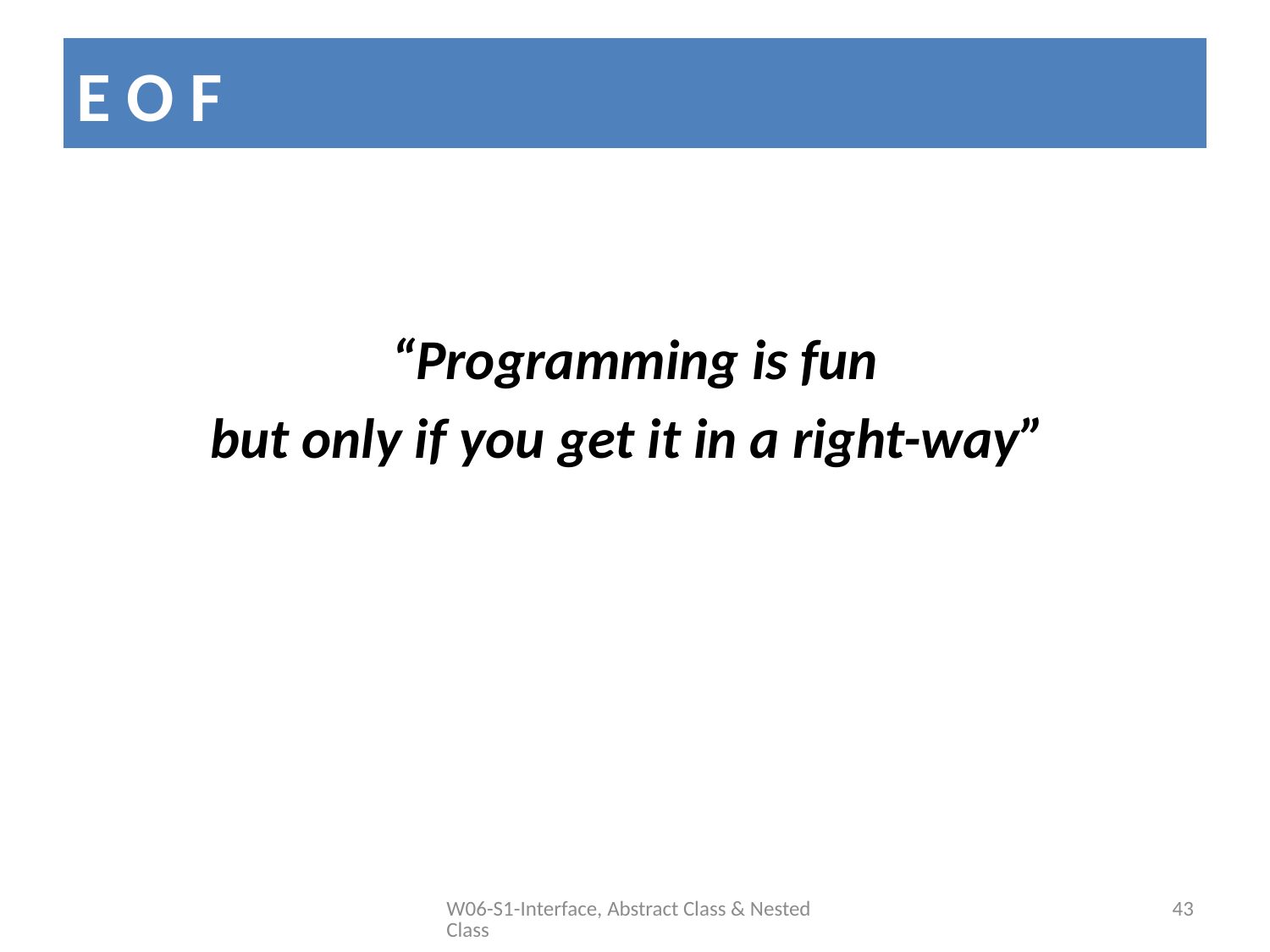

# E O F

“Programming is fun
but only if you get it in a right-way”
W06-S1-Interface, Abstract Class & Nested Class
43